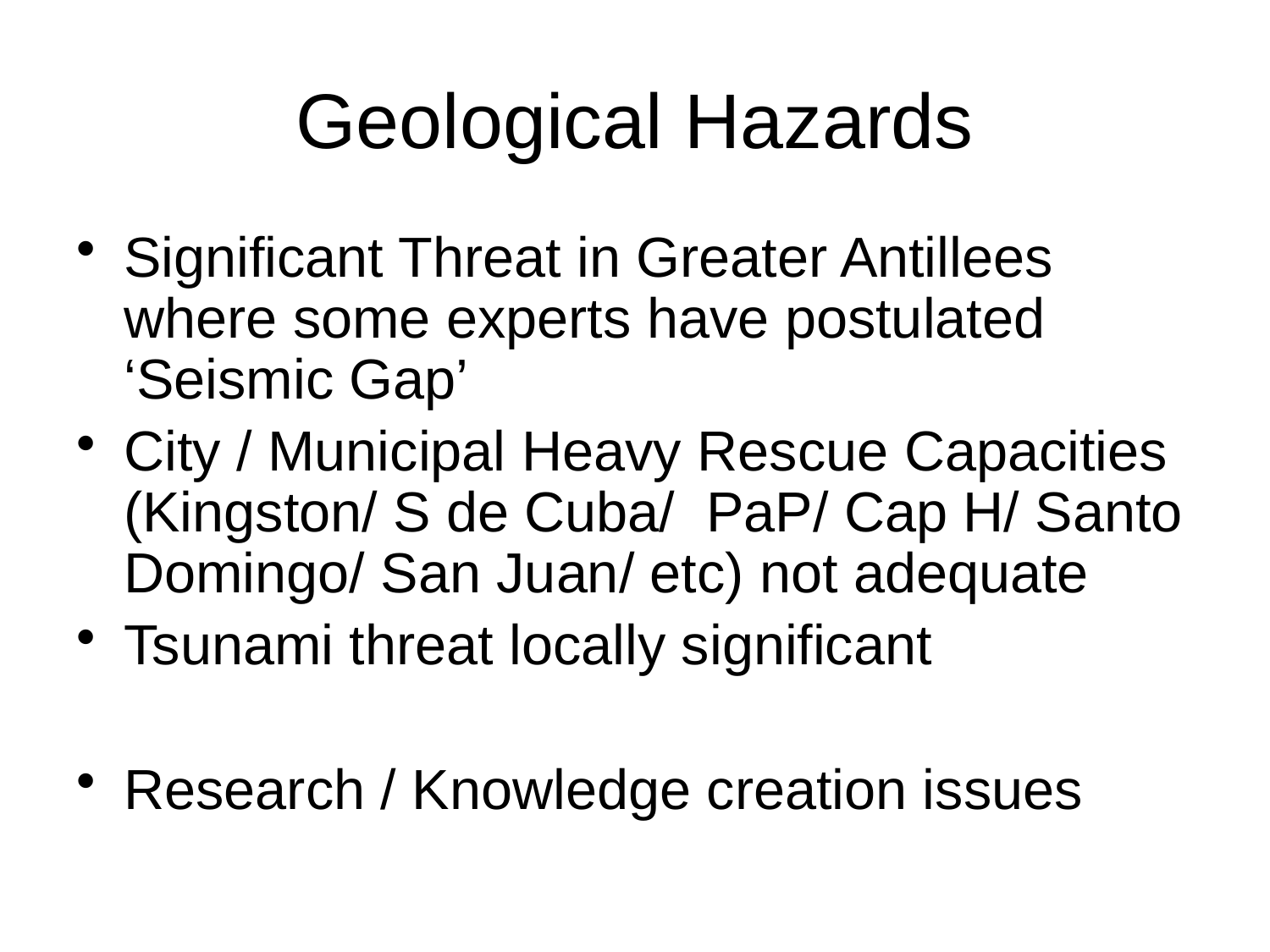

# Geological Hazards
Significant Threat in Greater Antillees where some experts have postulated ‘Seismic Gap’
City / Municipal Heavy Rescue Capacities (Kingston/ S de Cuba/  PaP/ Cap H/ Santo Domingo/ San Juan/ etc) not adequate
Tsunami threat locally significant

Research / Knowledge creation issues